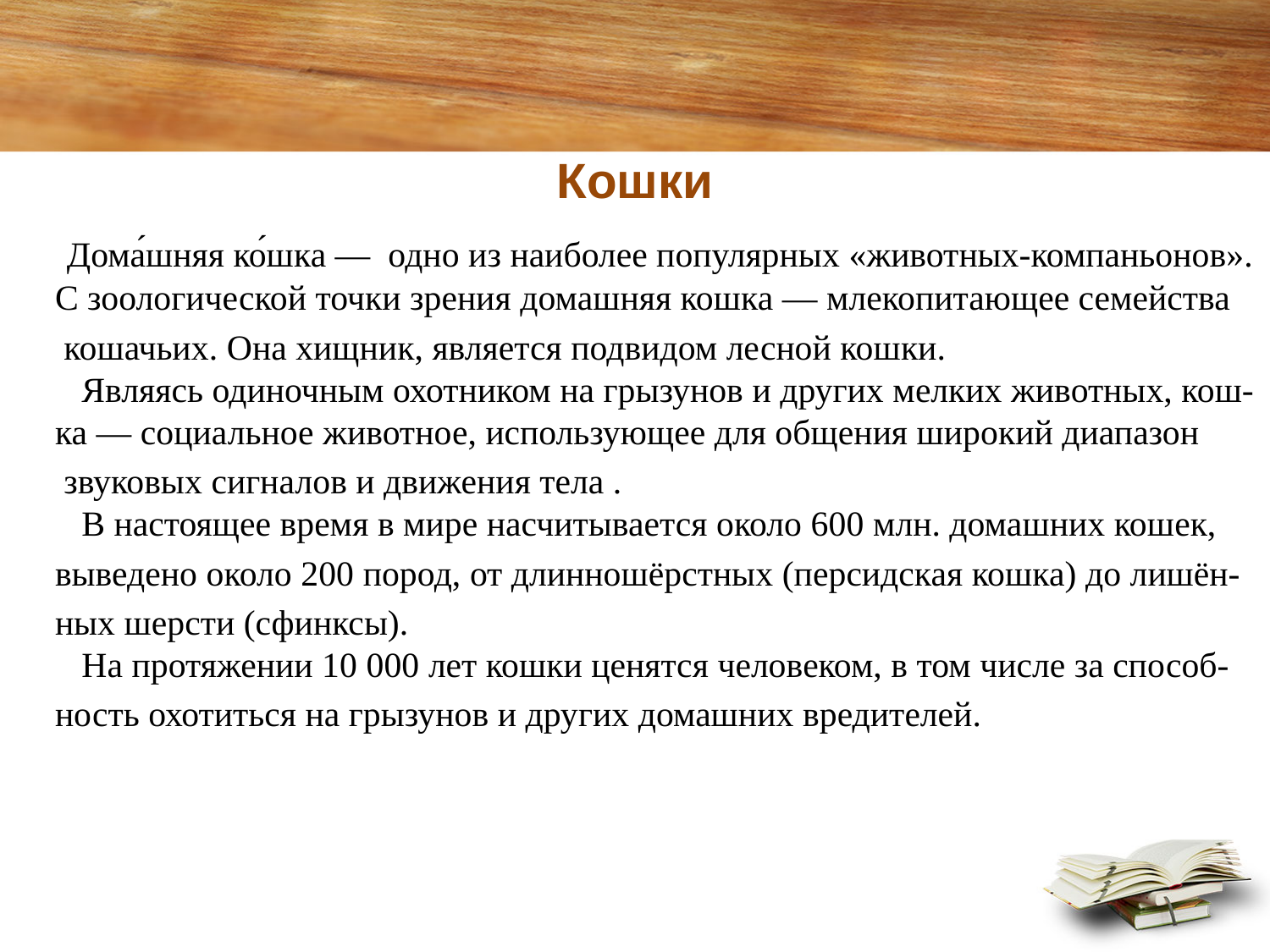

Кошки
 Дома́шняя ко́шка —  одно из наиболее популярных «животных-компаньонов». С зоологической точки зрения домашняя кошка — млекопитающее семейства
 кошачьих. Она хищник, является подвидом лесной кошки.
   Являясь одиночным охотником на грызунов и других мелких животных, кош-ка — социальное животное, использующее для общения широкий диапазон
 звуковых сигналов и движения тела .
   В настоящее время в мире насчитывается около 600 млн. домашних кошек,
выведено около 200 пород, от длинношёрстных (персидская кошка) до лишён-
ных шерсти (сфинксы).
   На протяжении 10 000 лет кошки ценятся человеком, в том числе за способ-
ность охотиться на грызунов и других домашних вредителей.